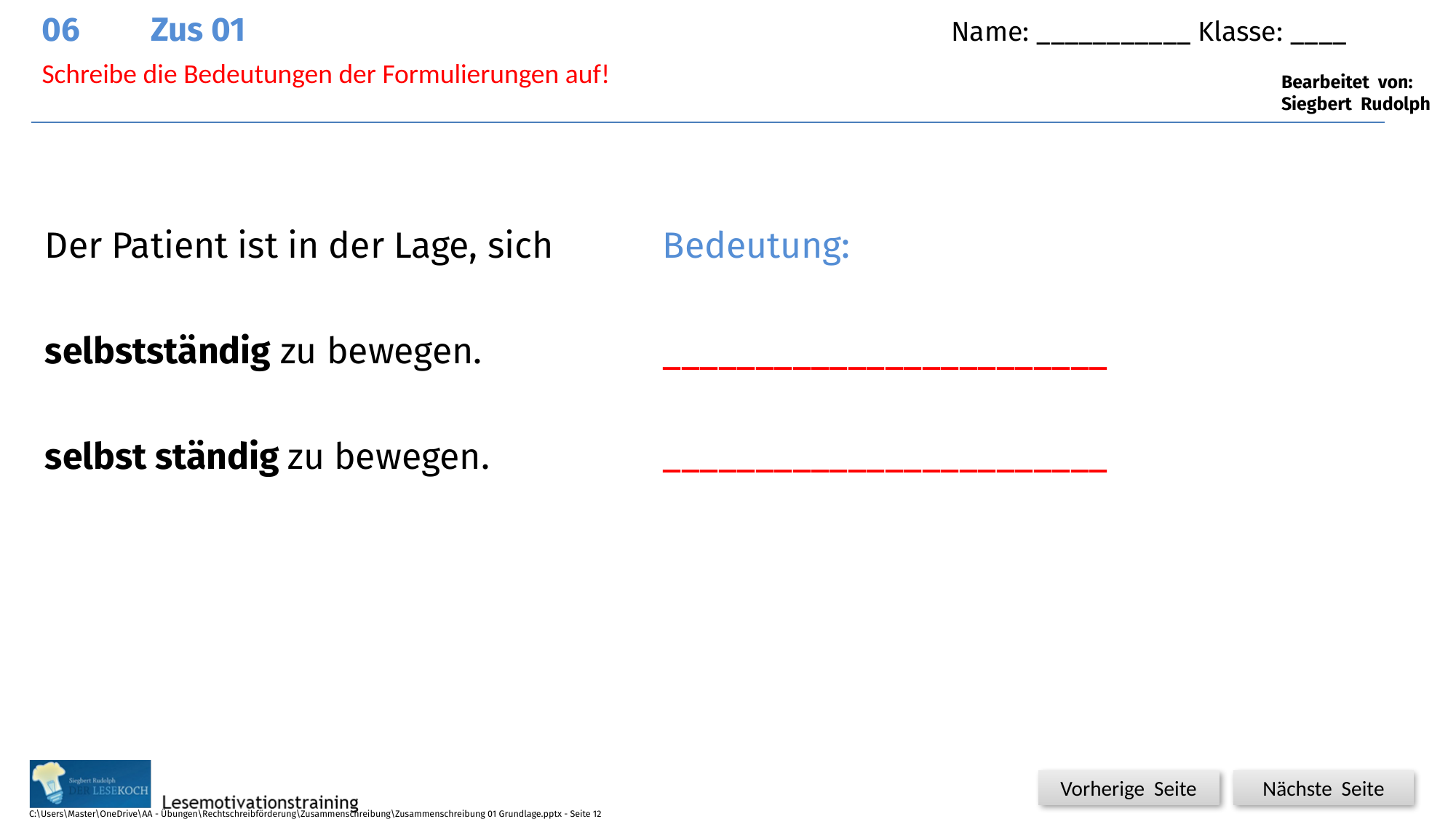

06	Zus 01					      	                    Name: ___________ Klasse: ____
12
Schreibe die Bedeutungen der Formulierungen auf!
Bedeutung:
Der Patient ist in der Lage, sich

selbstständig zu bewegen.

selbst ständig zu bewegen.
________________________
________________________
C:\Users\Master\OneDrive\AA - Übungen\Rechtschreibförderung\Zusammenschreibung\Zusammenschreibung 01 Grundlage.pptx - Seite 12